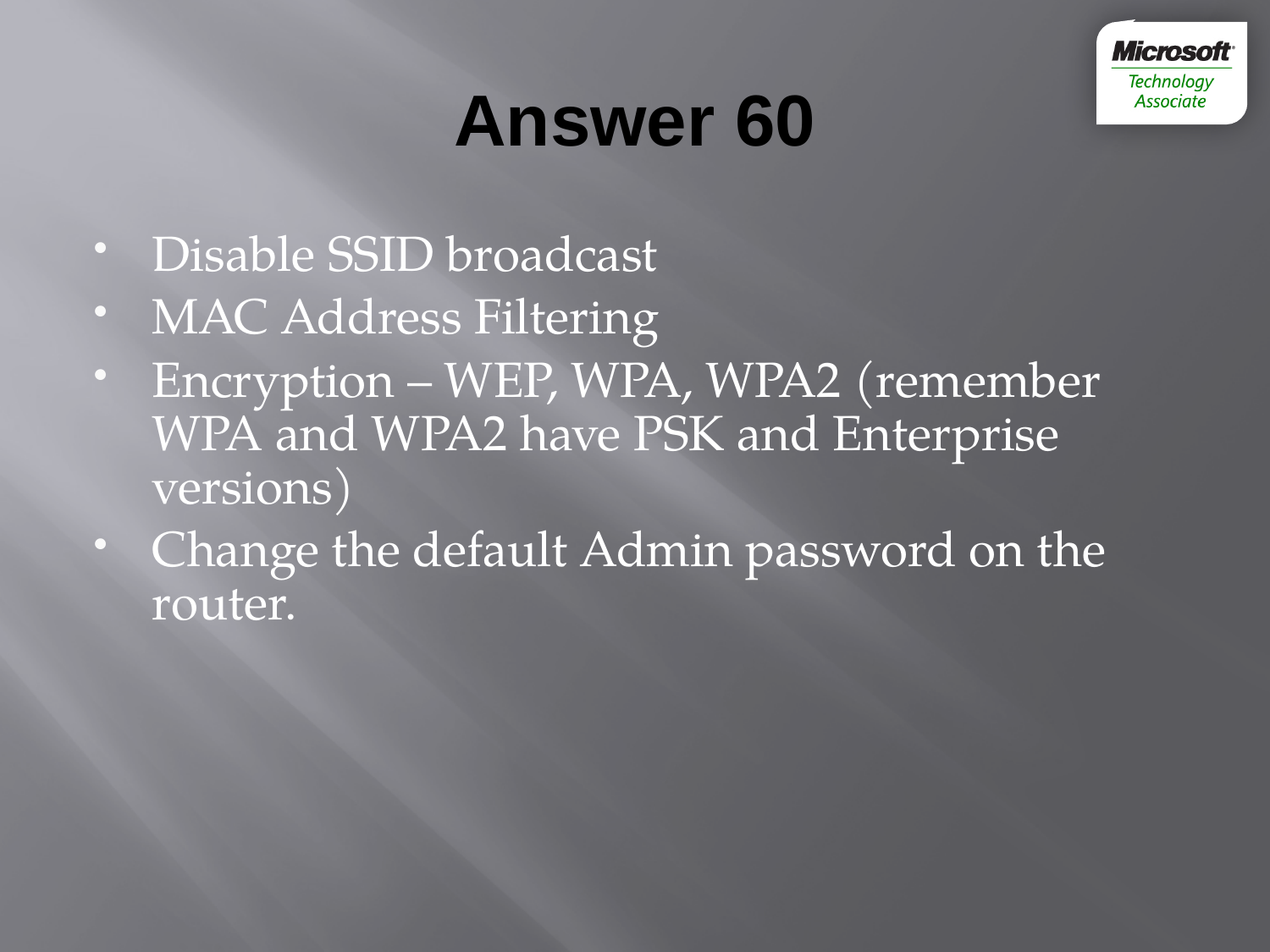

# Answer 60
Disable SSID broadcast
MAC Address Filtering
Encryption – WEP, WPA, WPA2 (remember WPA and WPA2 have PSK and Enterprise versions)
Change the default Admin password on the router.